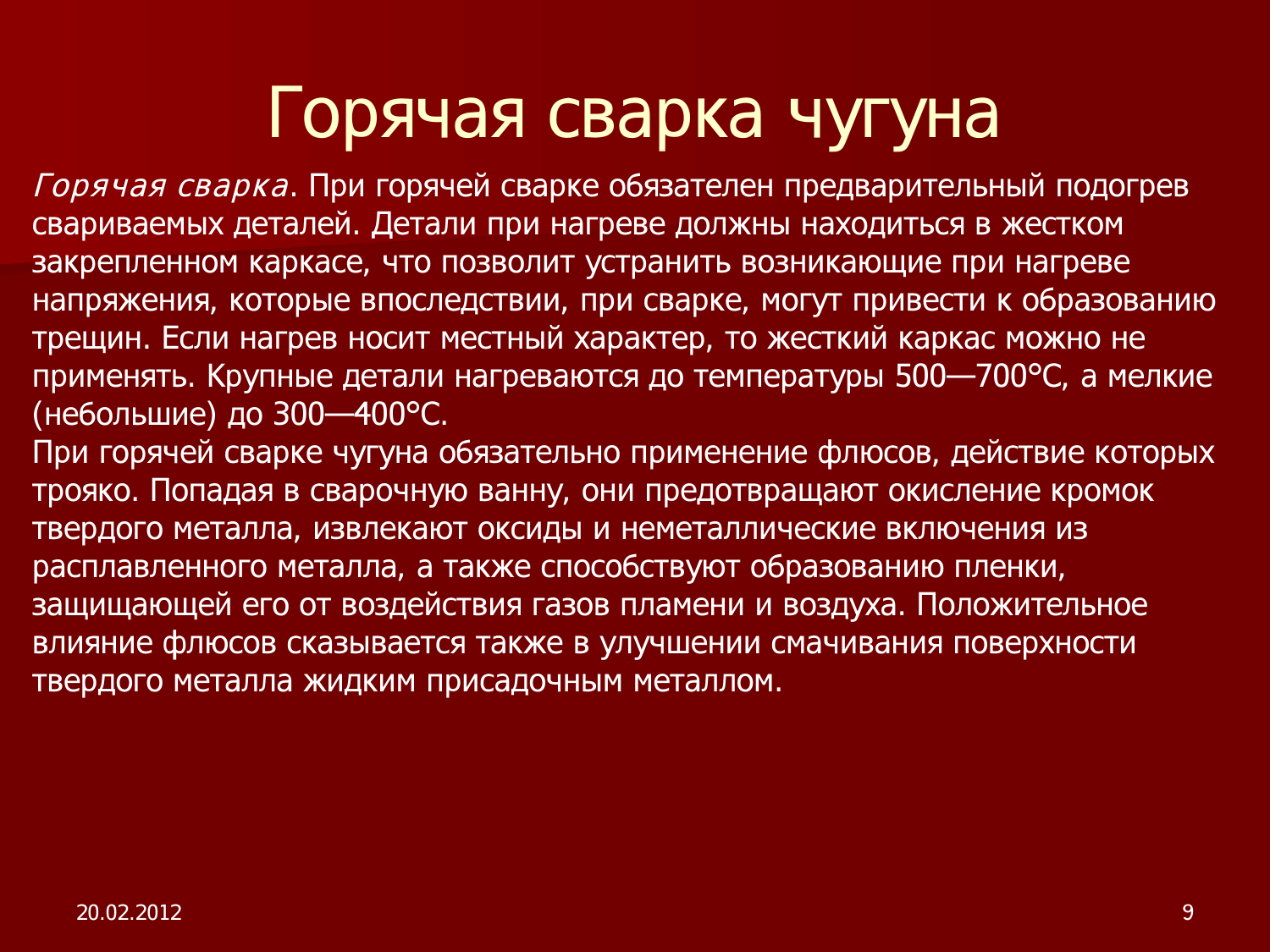

# Горячая сварка чугуна
Горячая сварка. При горячей сварке обязателен предварительный подогрев свариваемых деталей. Детали при нагреве должны находиться в жестком закрепленном каркасе, что позволит устранить возникающие при нагреве напряжения, которые впоследствии, при сварке, могут привести к образованию трещин. Если нагрев носит местный характер, то жесткий каркас можно не применять. Крупные детали нагреваются до температуры 500—700°С, а мелкие (небольшие) до 300—400°С.
При горячей сварке чугуна обязательно применение флюсов, действие которых трояко. Попадая в сварочную ванну, они предотвращают окисление кромок твердого металла, извлекают оксиды и неметаллические включения из расплавленного металла, а также способствуют образованию пленки, защищающей его от воздействия газов пламени и воздуха. Положительное влияние флюсов сказывается также в улучшении смачивания поверхности твердого металла жидким присадочным металлом.

20.02.2012
9